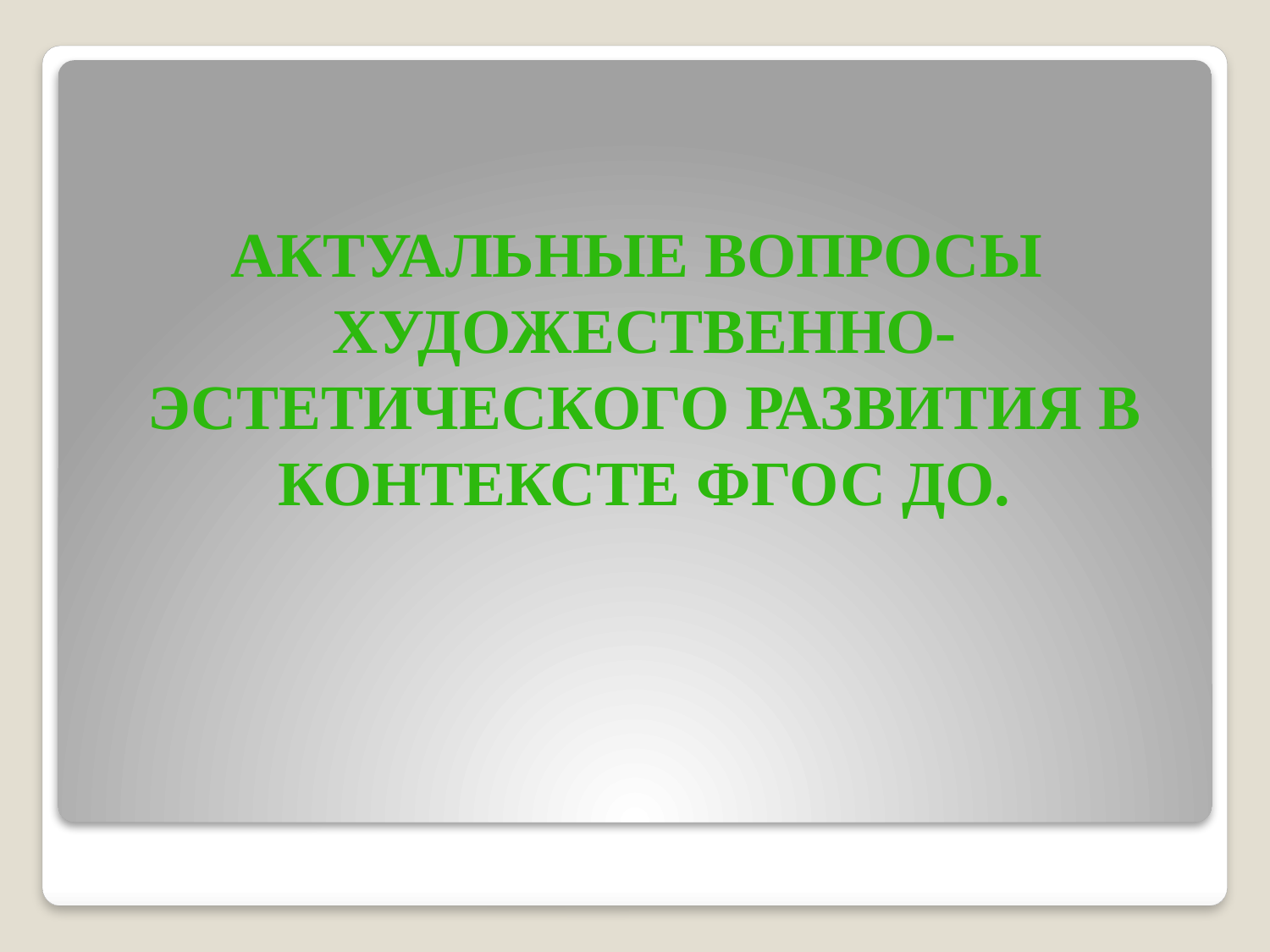

Актуальные вопросы  художественно-эстетического развития в контексте ФГОС ДО.
#